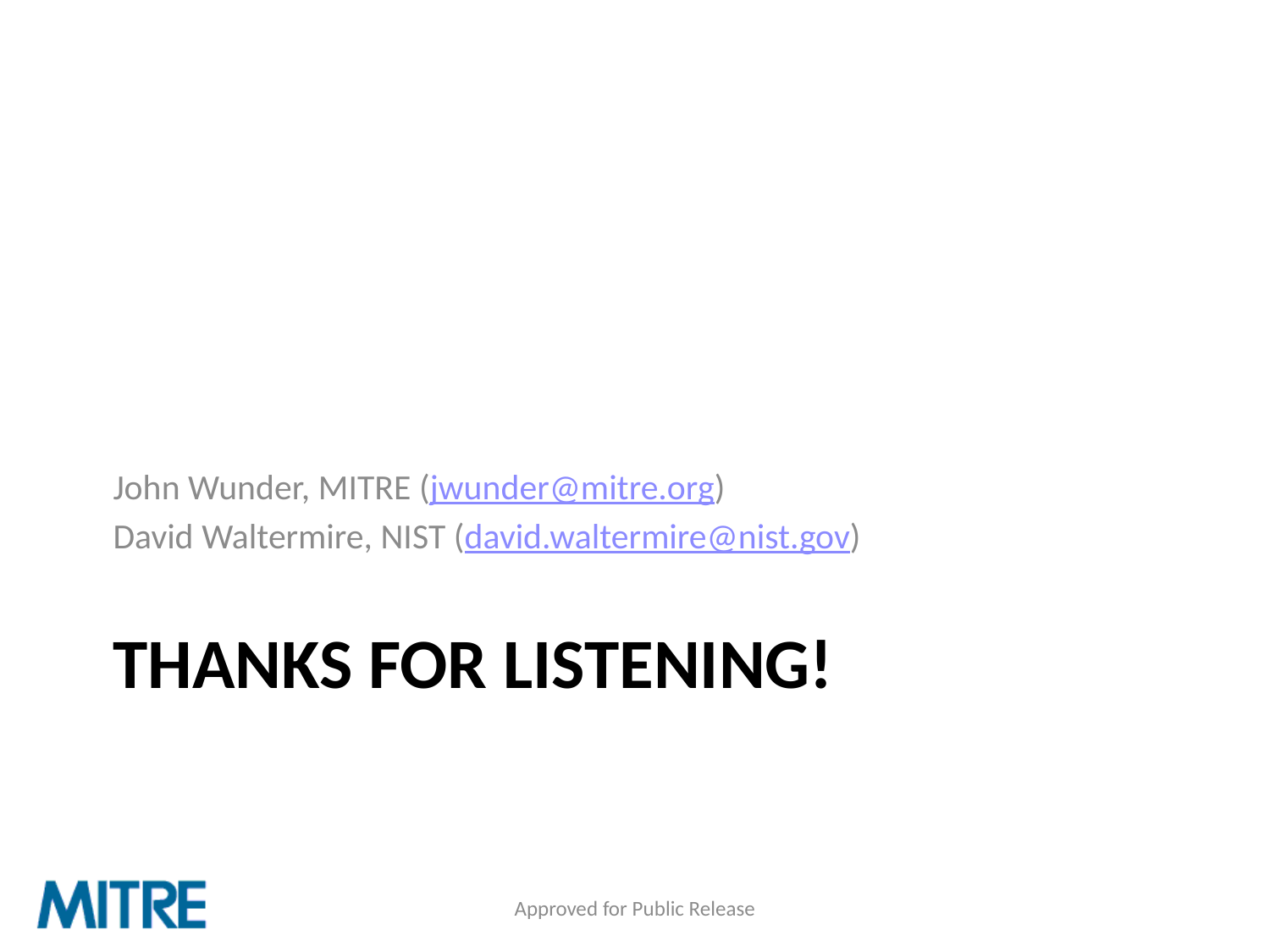

John Wunder, MITRE (jwunder@mitre.org)
David Waltermire, NIST (david.waltermire@nist.gov)

# Thanks for listening!
Approved for Public Release